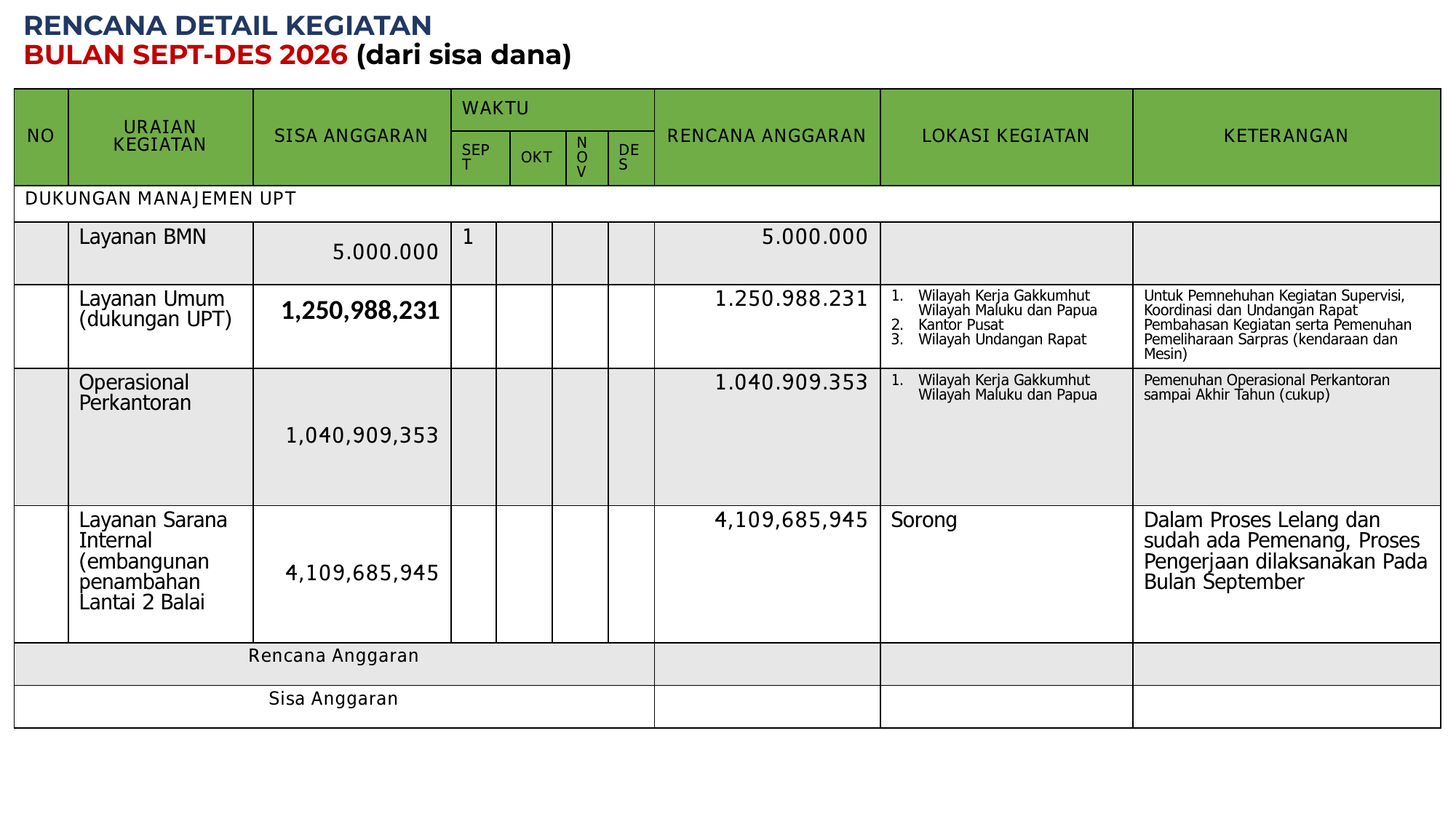

# RENCANA DETAIL KEGIATAN BULAN SEPT-DES 2026 (dari sisa dana)
| NO | URAIAN KEGIATAN | SISA ANGGARAN | WAKTU | WAKTU |  |  |  |  | RENCANA ANGGARAN | LOKASI KEGIATAN | KETERANGAN |
| --- | --- | --- | --- | --- | --- | --- | --- | --- | --- | --- | --- |
|  |  |  | SEPT | OKT | OKT | NOV | NOV | DES |  |  |  |
| DUKUNGAN MANAJEMEN UPT |  |  |  |  |  |  |  |  |  |  |  |
|  | Layanan BMN | 5.000.000 | 1 |  |  |  |  |  | 5.000.000 |  |  |
|  | Layanan Umum (dukungan UPT) | 1,250,988,231 |  |  |  |  |  |  | 1.250.988.231 | Wilayah Kerja Gakkumhut Wilayah Maluku dan Papua Kantor Pusat Wilayah Undangan Rapat | Untuk Pemnehuhan Kegiatan Supervisi, Koordinasi dan Undangan Rapat Pembahasan Kegiatan serta Pemenuhan Pemeliharaan Sarpras (kendaraan dan Mesin) |
|  | Operasional Perkantoran | 1,040,909,353 |  |  |  |  |  |  | 1.040.909.353 | Wilayah Kerja Gakkumhut Wilayah Maluku dan Papua | Pemenuhan Operasional Perkantoran sampai Akhir Tahun (cukup) |
|  | Layanan Sarana Internal (embangunan penambahan Lantai 2 Balai | 4,109,685,945 |  |  |  |  |  |  | 4,109,685,945 | Sorong | Dalam Proses Lelang dan sudah ada Pemenang, Proses Pengerjaan dilaksanakan Pada Bulan September |
| Rencana Anggaran |  |  |  |  |  |  |  |  |  |  |  |
| Sisa Anggaran |  |  |  |  |  |  |  |  |  |  |  |